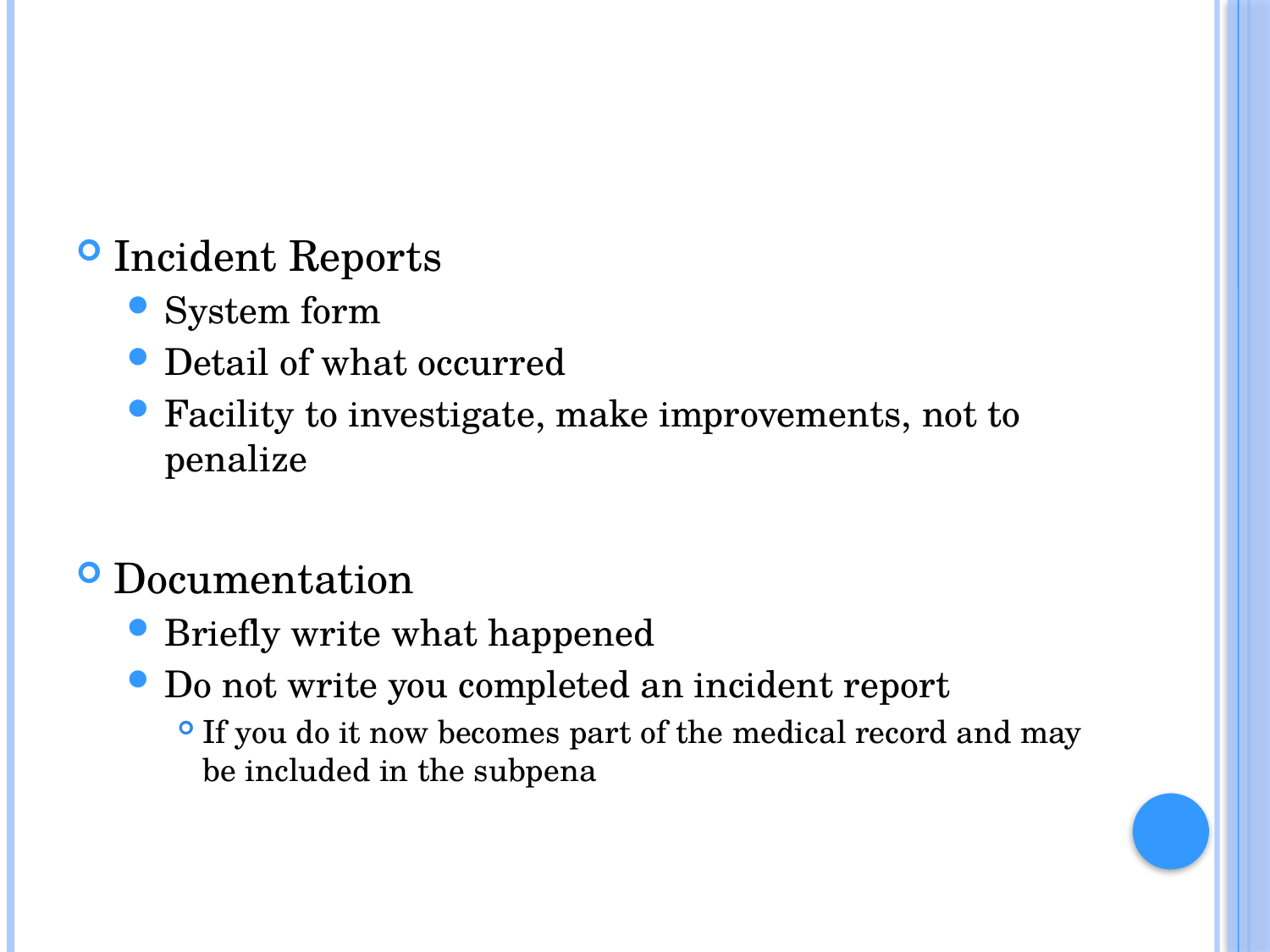

#
Incident Reports
System form
Detail of what occurred
Facility to investigate, make improvements, not to penalize

Documentation
Briefly write what happened
Do not write you completed an incident report
If you do it now becomes part of the medical record and may be included in the subpena